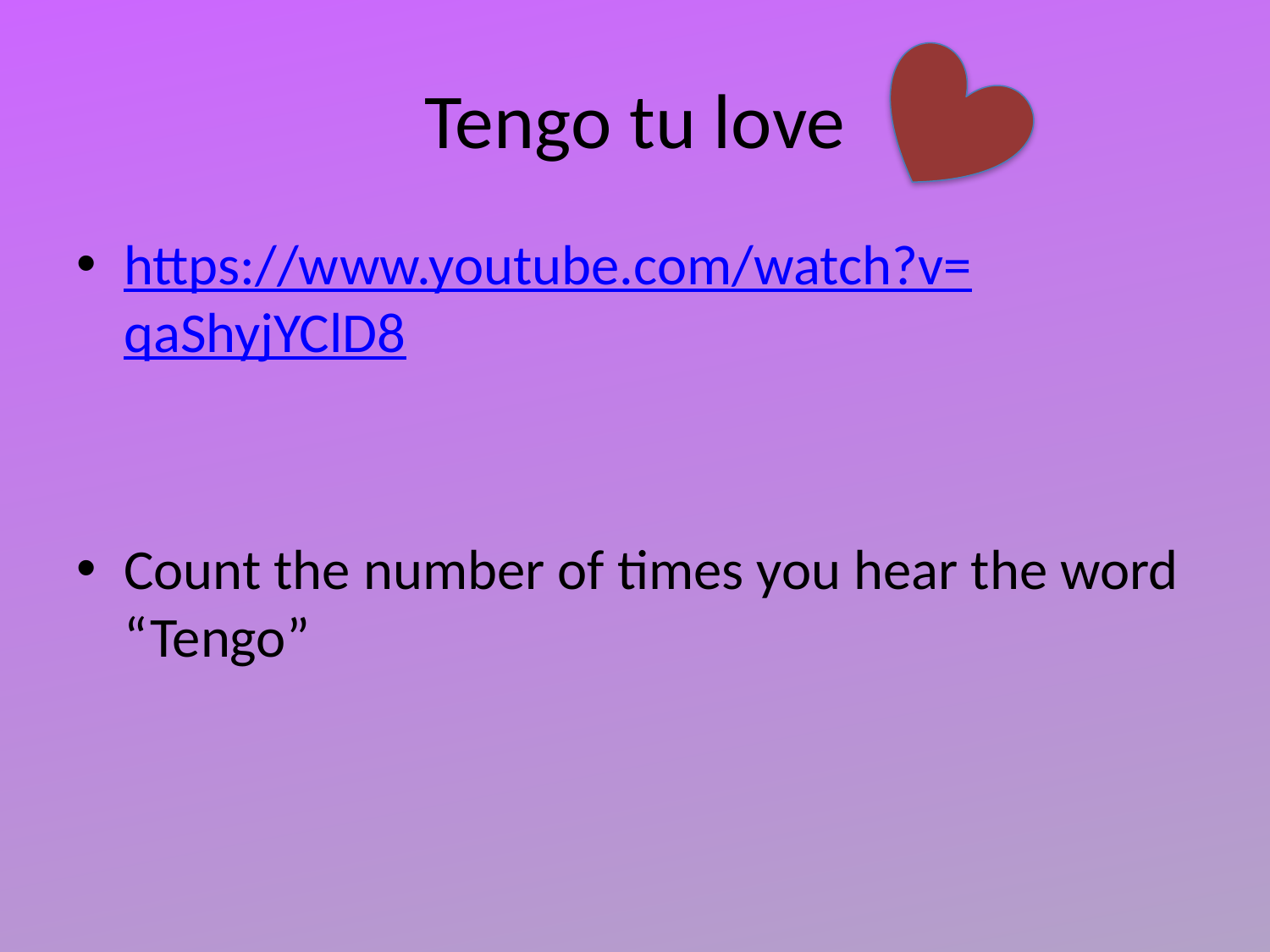

# Tengo tu love

https://www.youtube.com/watch?v=qaShyjYClD8

Count the number of times you hear the word “Tengo”